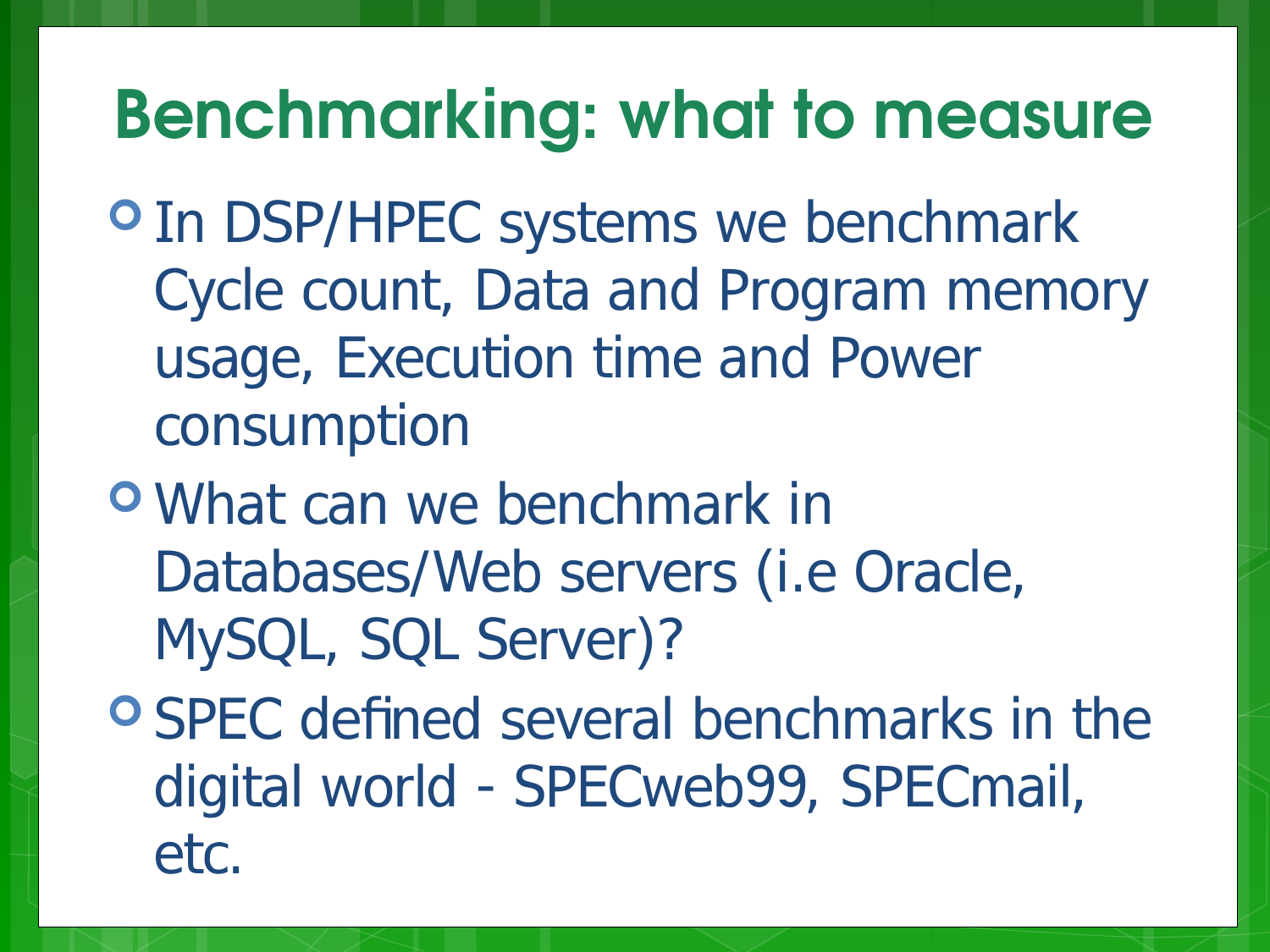

# Benchmarking: what to measure
In DSP/HPEC systems we benchmark Cycle count, Data and Program memory usage, Execution time and Power consumption
What can we benchmark in Databases/Web servers (i.e Oracle, MySQL, SQL Server)?
SPEC defined several benchmarks in the digital world - SPECweb99, SPECmail, etc.